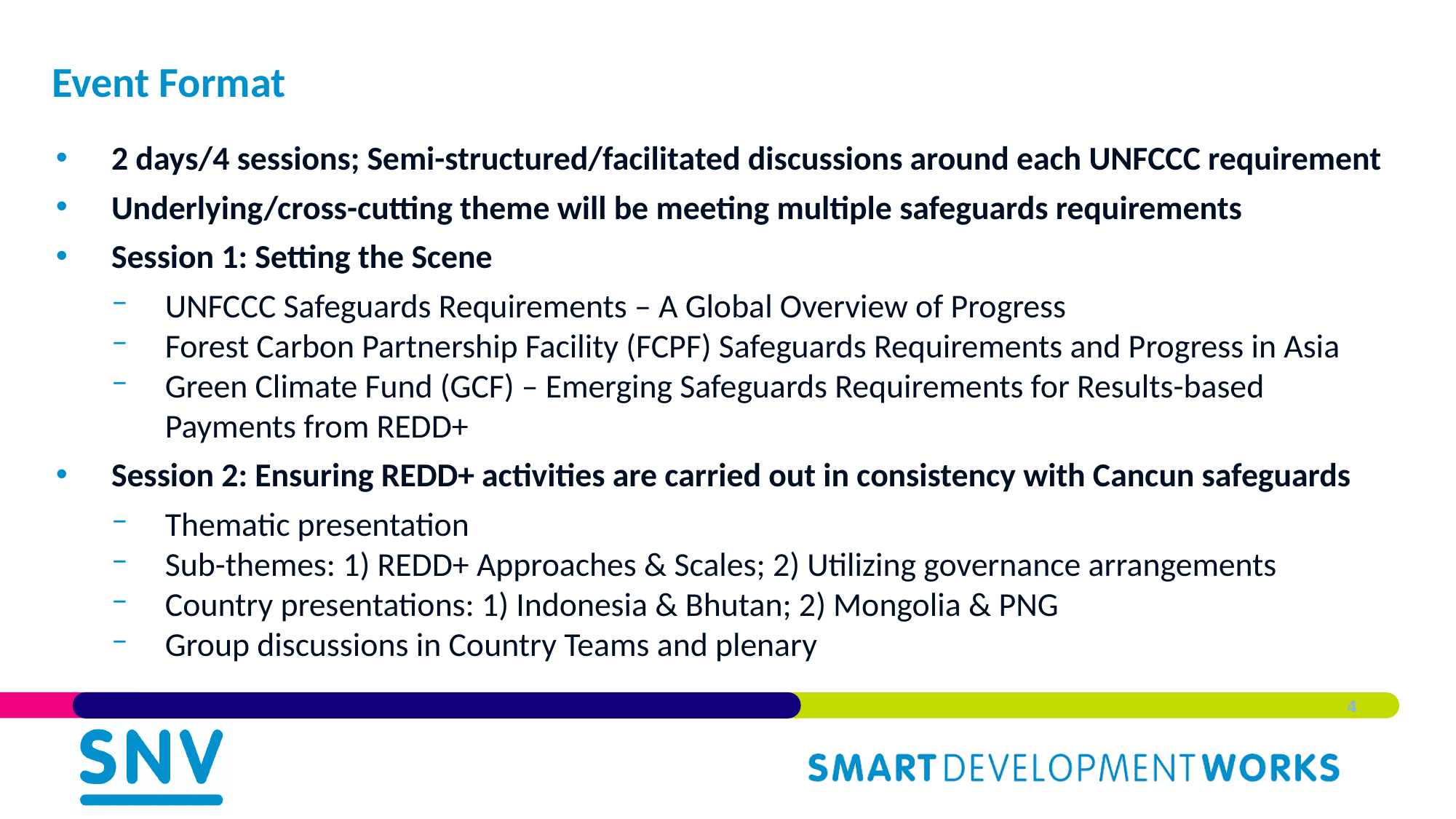

# Event Format
2 days/4 sessions; Semi-structured/facilitated discussions around each UNFCCC requirement
Underlying/cross-cutting theme will be meeting multiple safeguards requirements
Session 1: Setting the Scene
UNFCCC Safeguards Requirements – A Global Overview of Progress
Forest Carbon Partnership Facility (FCPF) Safeguards Requirements and Progress in Asia
Green Climate Fund (GCF) – Emerging Safeguards Requirements for Results-based Payments from REDD+
Session 2: Ensuring REDD+ activities are carried out in consistency with Cancun safeguards
Thematic presentation
Sub-themes: 1) REDD+ Approaches & Scales; 2) Utilizing governance arrangements
Country presentations: 1) Indonesia & Bhutan; 2) Mongolia & PNG
Group discussions in Country Teams and plenary
4